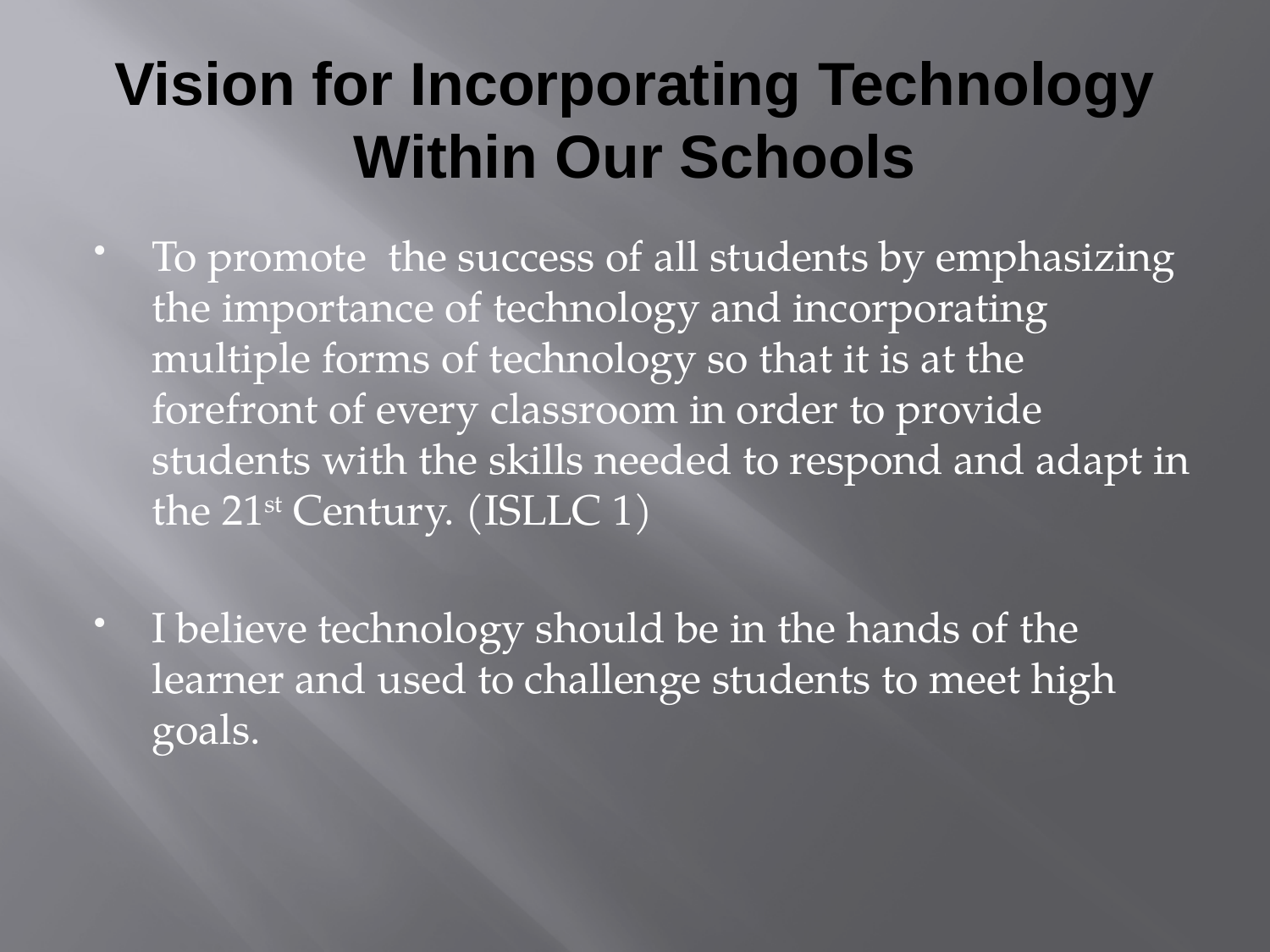

# Vision for Incorporating Technology Within Our Schools
To promote  the success of all students by emphasizing the importance of technology and incorporating multiple forms of technology so that it is at the forefront of every classroom in order to provide students with the skills needed to respond and adapt in the 21st Century. (ISLLC 1)

I believe technology should be in the hands of the learner and used to challenge students to meet high goals.